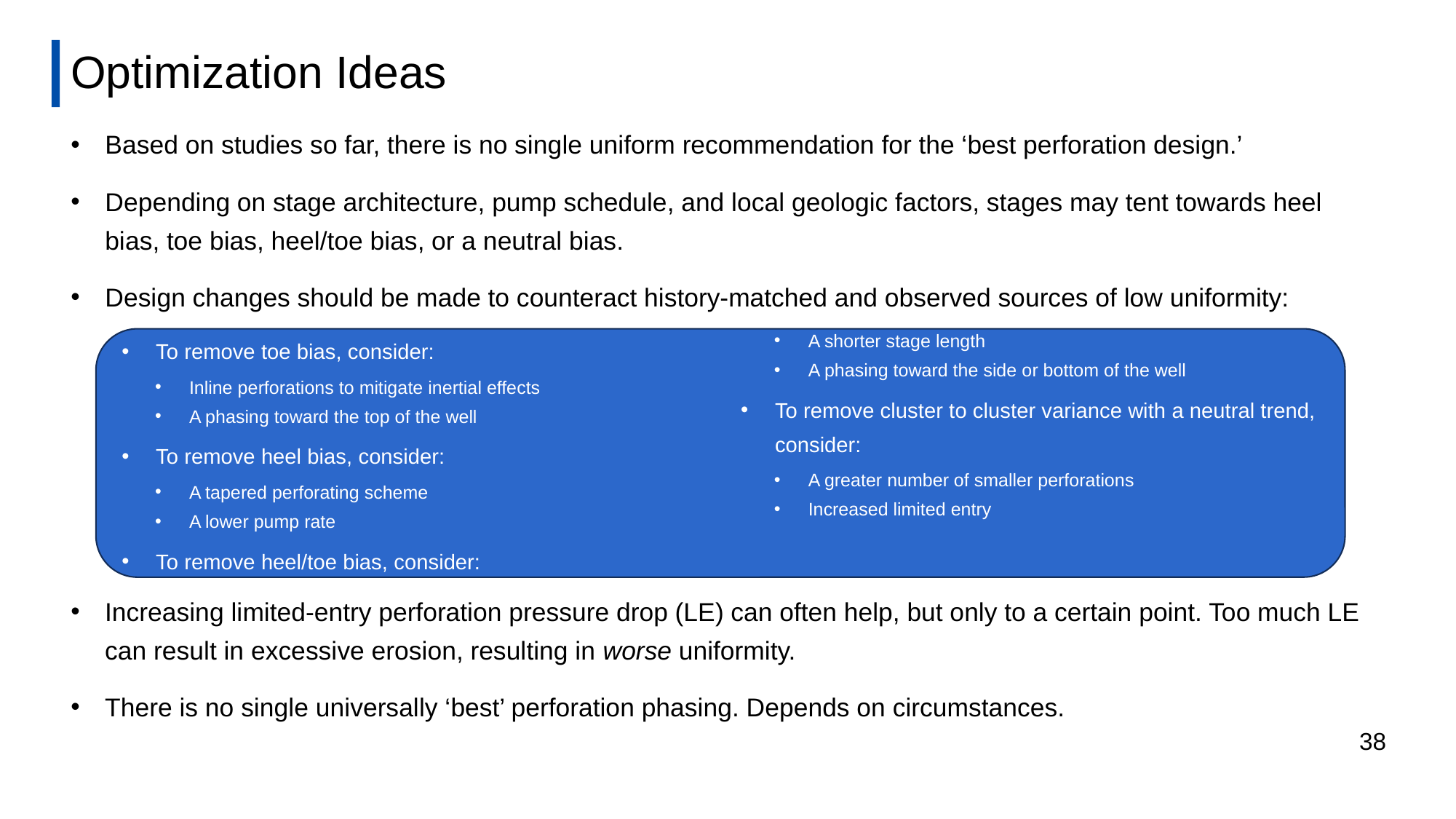

# Optimization Ideas
Based on studies so far, there is no single uniform recommendation for the ‘best perforation design.’
Depending on stage architecture, pump schedule, and local geologic factors, stages may tent towards heel bias, toe bias, heel/toe bias, or a neutral bias.
Design changes should be made to counteract history-matched and observed sources of low uniformity:

To remove toe bias, consider:
Inline perforations to mitigate inertial effects
A phasing toward the top of the well
To remove heel bias, consider:
A tapered perforating scheme
A lower pump rate
To remove heel/toe bias, consider:
A unique perforating scheme
A shorter stage length
A phasing toward the side or bottom of the well
To remove cluster to cluster variance with a neutral trend, consider:
A greater number of smaller perforations
Increased limited entry

Increasing limited-entry perforation pressure drop (LE) can often help, but only to a certain point. Too much LE can result in excessive erosion, resulting in worse uniformity.
There is no single universally ‘best’ perforation phasing. Depends on circumstances.
38